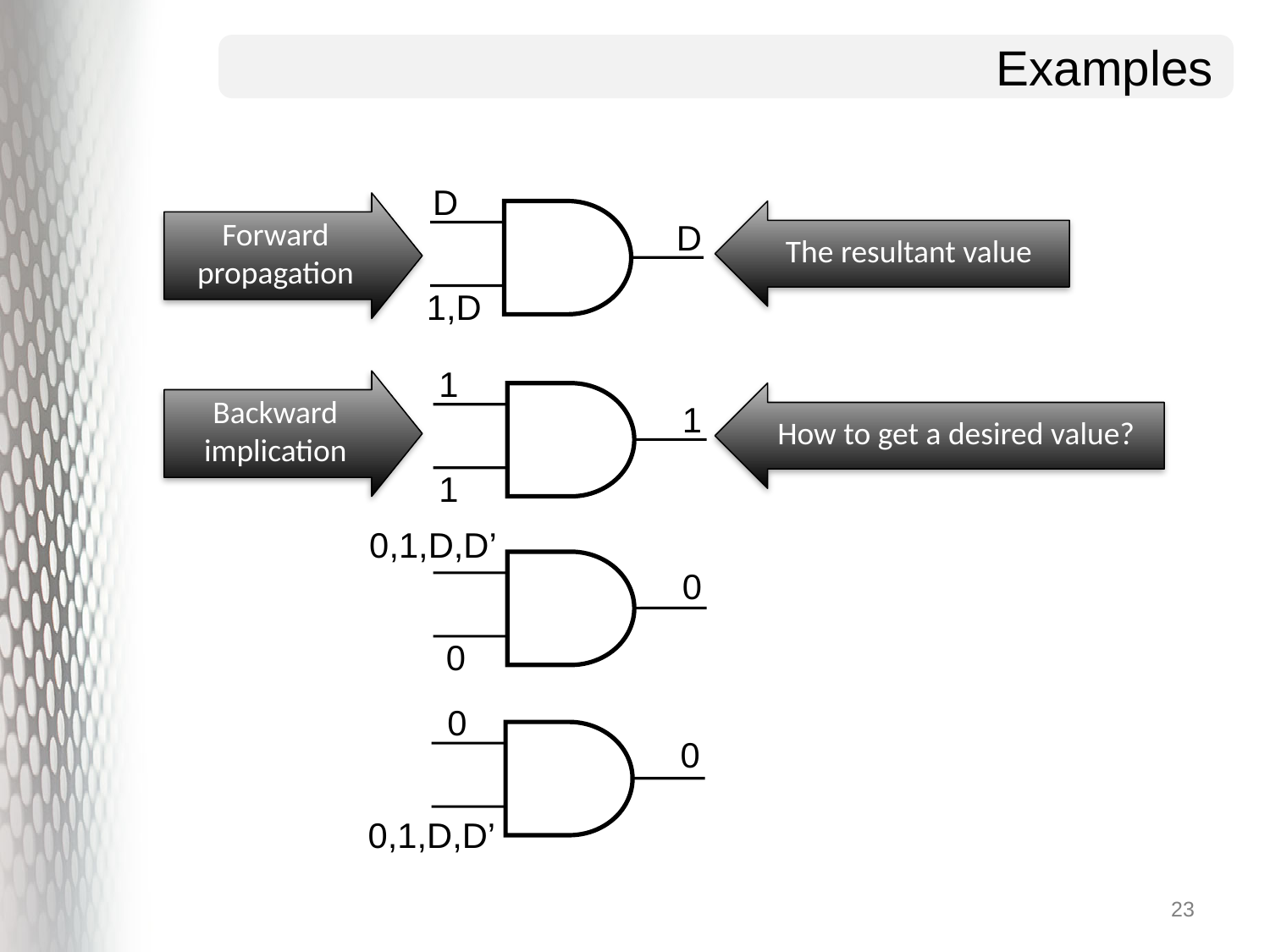

# Examples
D
Forward propagation

The resultant value
D
1,D
1
Backward implication

How to get a desired value?
1
1
0,1,D,D’

0
0
0

0
0,1,D,D’